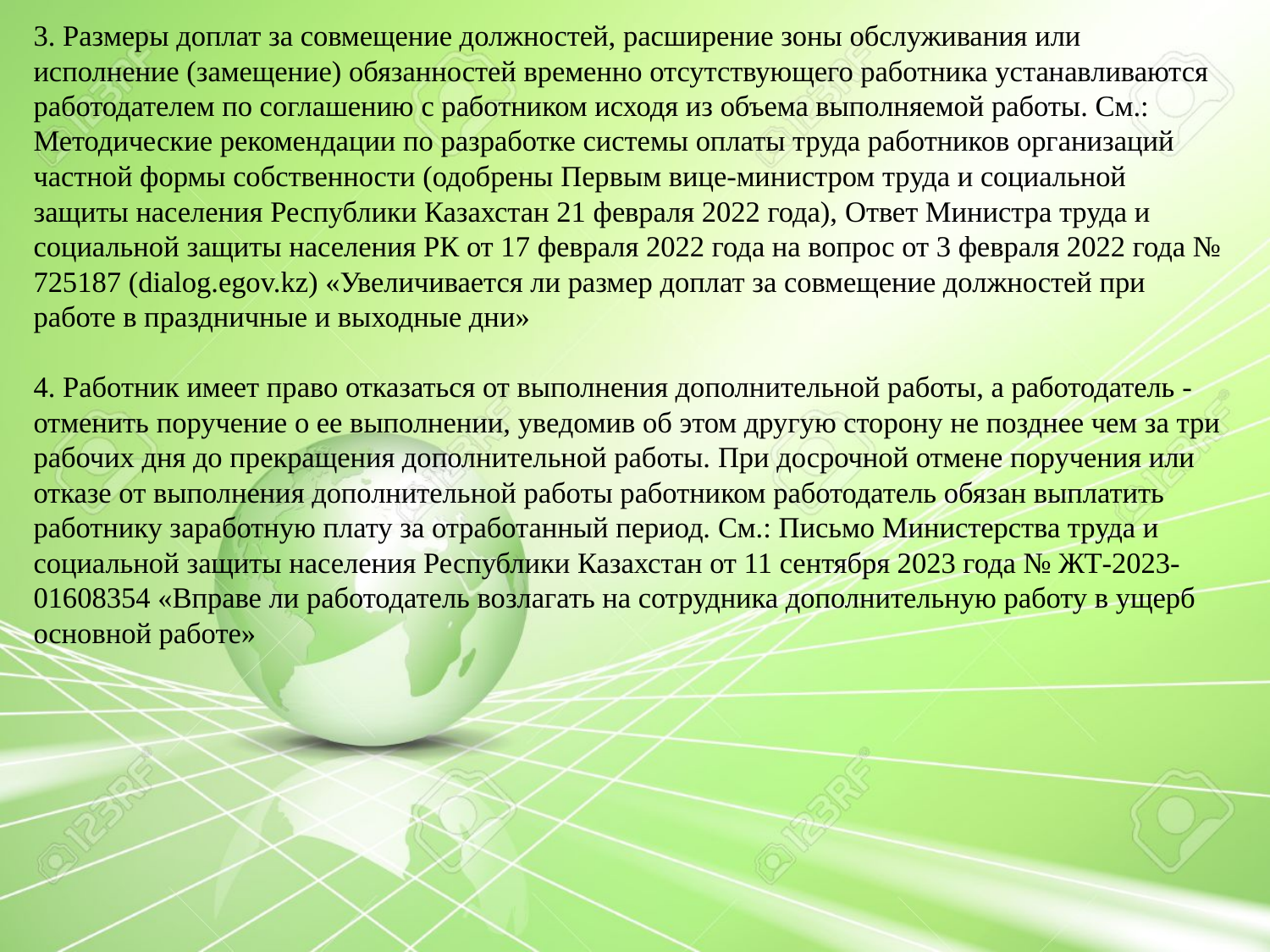

3. Размеры доплат за совмещение должностей, расширение зоны обслуживания или исполнение (замещение) обязанностей временно отсутствующего работника устанавливаются работодателем по соглашению с работником исходя из объема выполняемой работы. См.: Методические рекомендации по разработке системы оплаты труда работников организаций частной формы собственности (одобрены Первым вице-министром труда и социальной защиты населения Республики Казахстан 21 февраля 2022 года), Ответ Министра труда и социальной защиты населения РК от 17 февраля 2022 года на вопрос от 3 февраля 2022 года № 725187 (dialog.egov.kz) «Увеличивается ли размер доплат за совмещение должностей при работе в праздничные и выходные дни»

4. Работник имеет право отказаться от выполнения дополнительной работы, а работодатель - отменить поручение о ее выполнении, уведомив об этом другую сторону не позднее чем за три рабочих дня до прекращения дополнительной работы. При досрочной отмене поручения или отказе от выполнения дополнительной работы работником работодатель обязан выплатить работнику заработную плату за отработанный период. См.: Письмо Министерства труда и социальной защиты населения Республики Казахстан от 11 сентября 2023 года № ЖТ-2023-01608354 «Вправе ли работодатель возлагать на сотрудника дополнительную работу в ущерб основной работе»